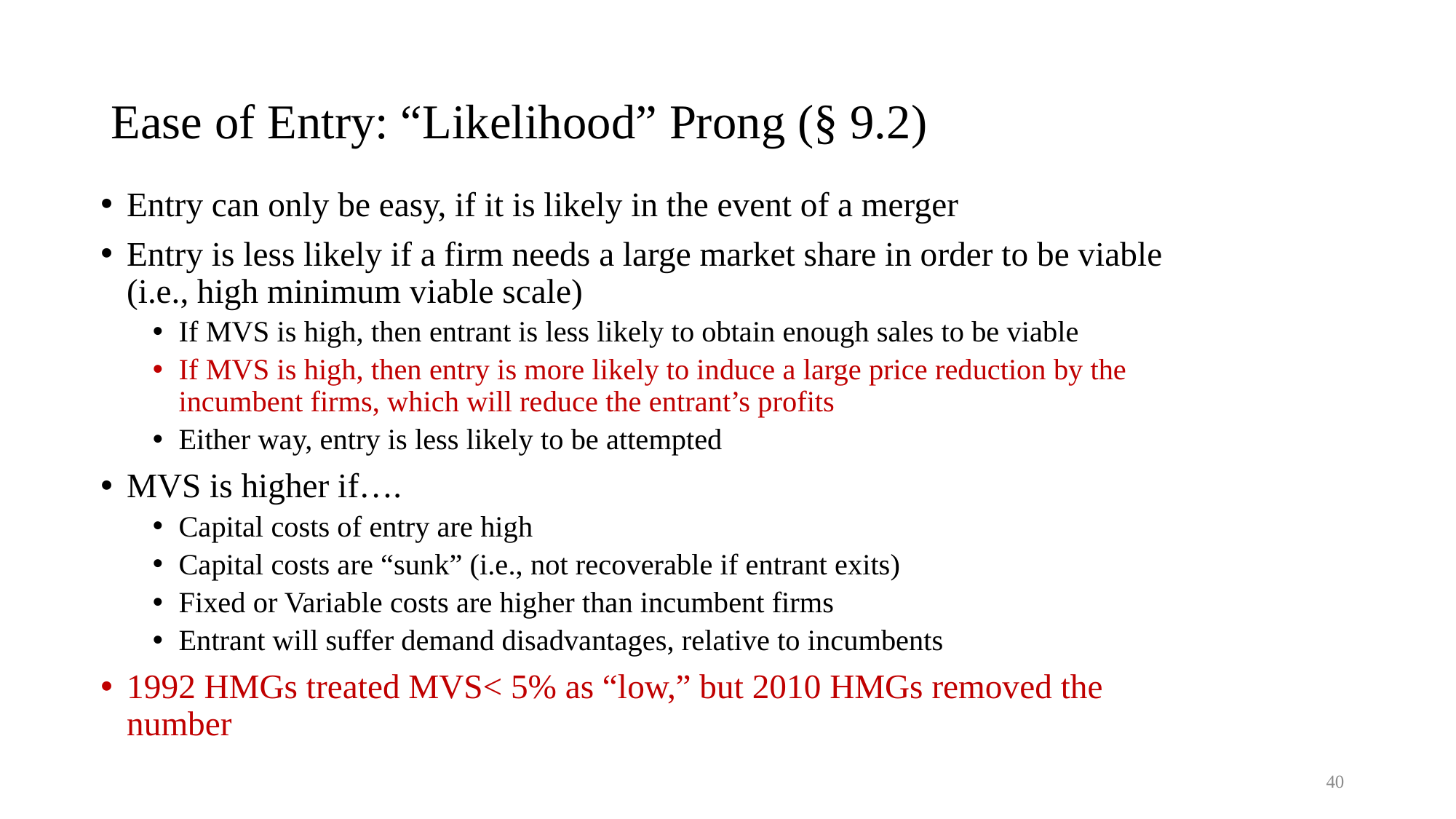

# Ease of Entry: “Likelihood” Prong (§ 9.2)
Entry can only be easy, if it is likely in the event of a merger
Entry is less likely if a firm needs a large market share in order to be viable
(i.e., high minimum viable scale)
If MVS is high, then entrant is less likely to obtain enough sales to be viable
If MVS is high, then entry is more likely to induce a large price reduction by the incumbent firms, which will reduce the entrant’s profits
Either way, entry is less likely to be attempted
MVS is higher if….
Capital costs of entry are high
Capital costs are “sunk” (i.e., not recoverable if entrant exits)
Fixed or Variable costs are higher than incumbent firms
Entrant will suffer demand disadvantages, relative to incumbents
1992 HMGs treated MVS< 5% as “low,” but 2010 HMGs removed the number

40